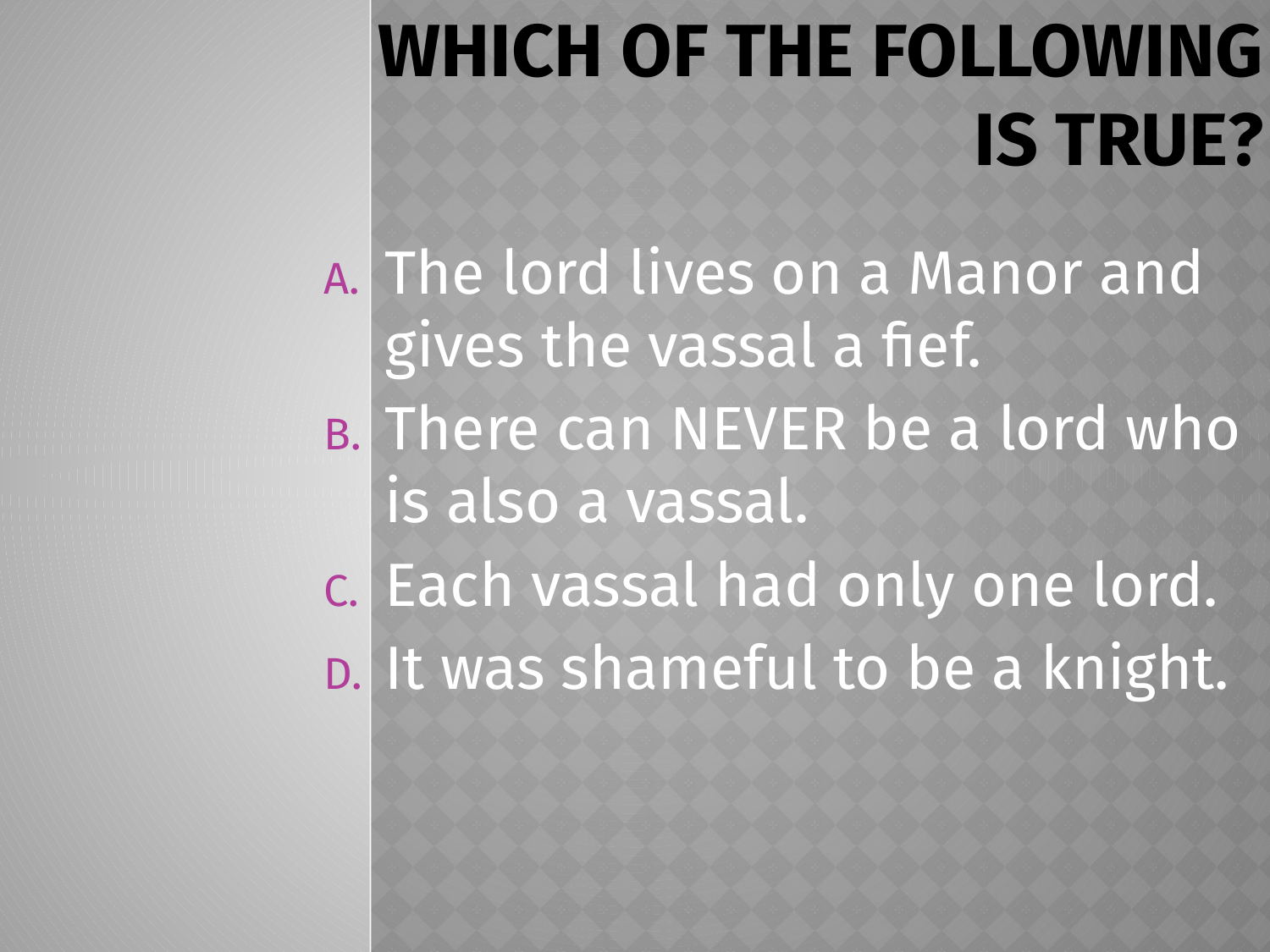

# Which of the following is true?
The lord lives on a Manor and gives the vassal a fief.
There can NEVER be a lord who is also a vassal.
Each vassal had only one lord.
It was shameful to be a knight.